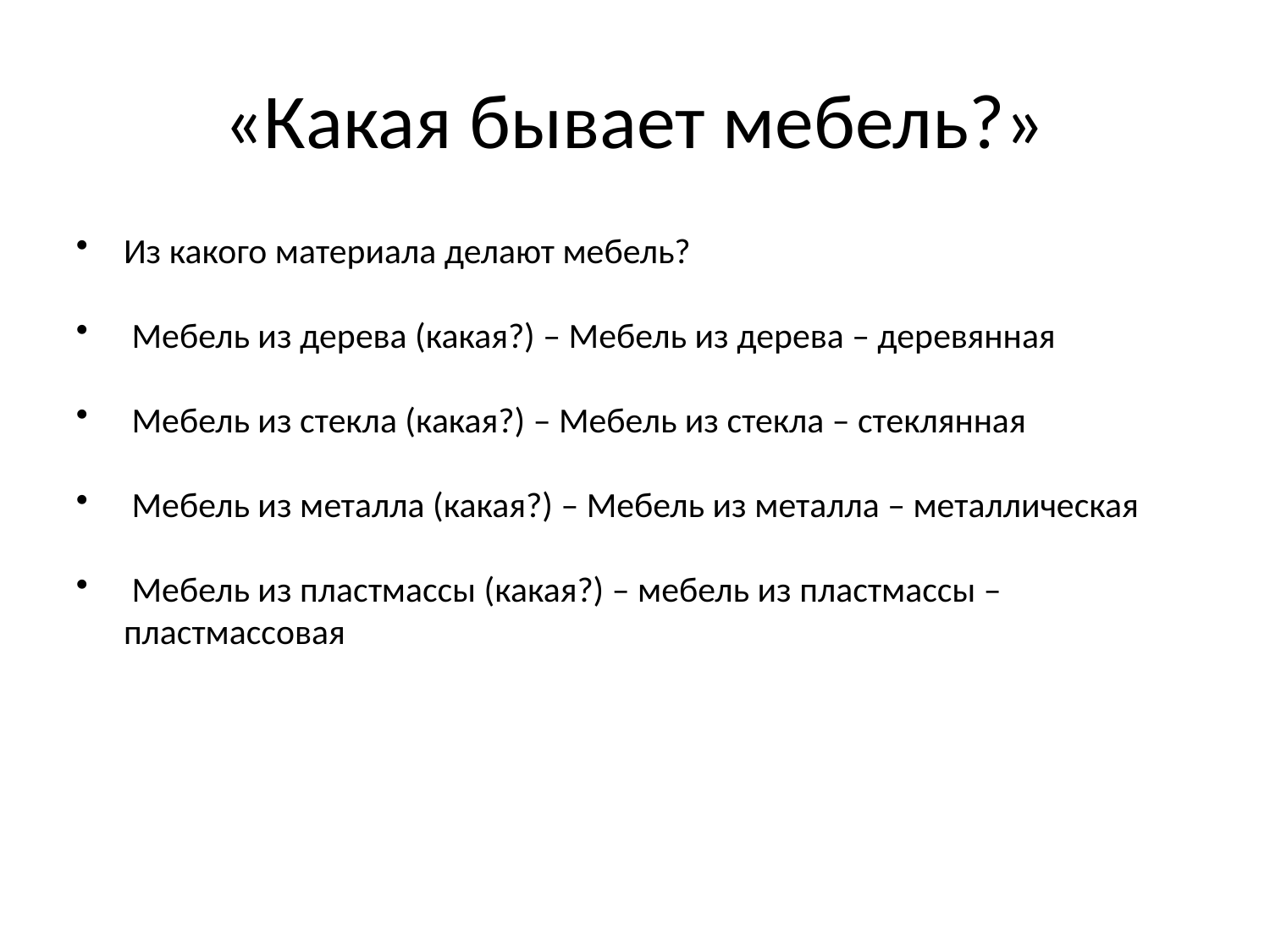

# «Какая бывает мебель?»
Из какого материала делают мебель?

 Мебель из дерева (какая?) – Мебель из дерева – деревянная

 Мебель из стекла (какая?) – Мебель из стекла – стеклянная

 Мебель из металла (какая?) – Мебель из металла – металлическая

 Мебель из пластмассы (какая?) – мебель из пластмассы – пластмассовая